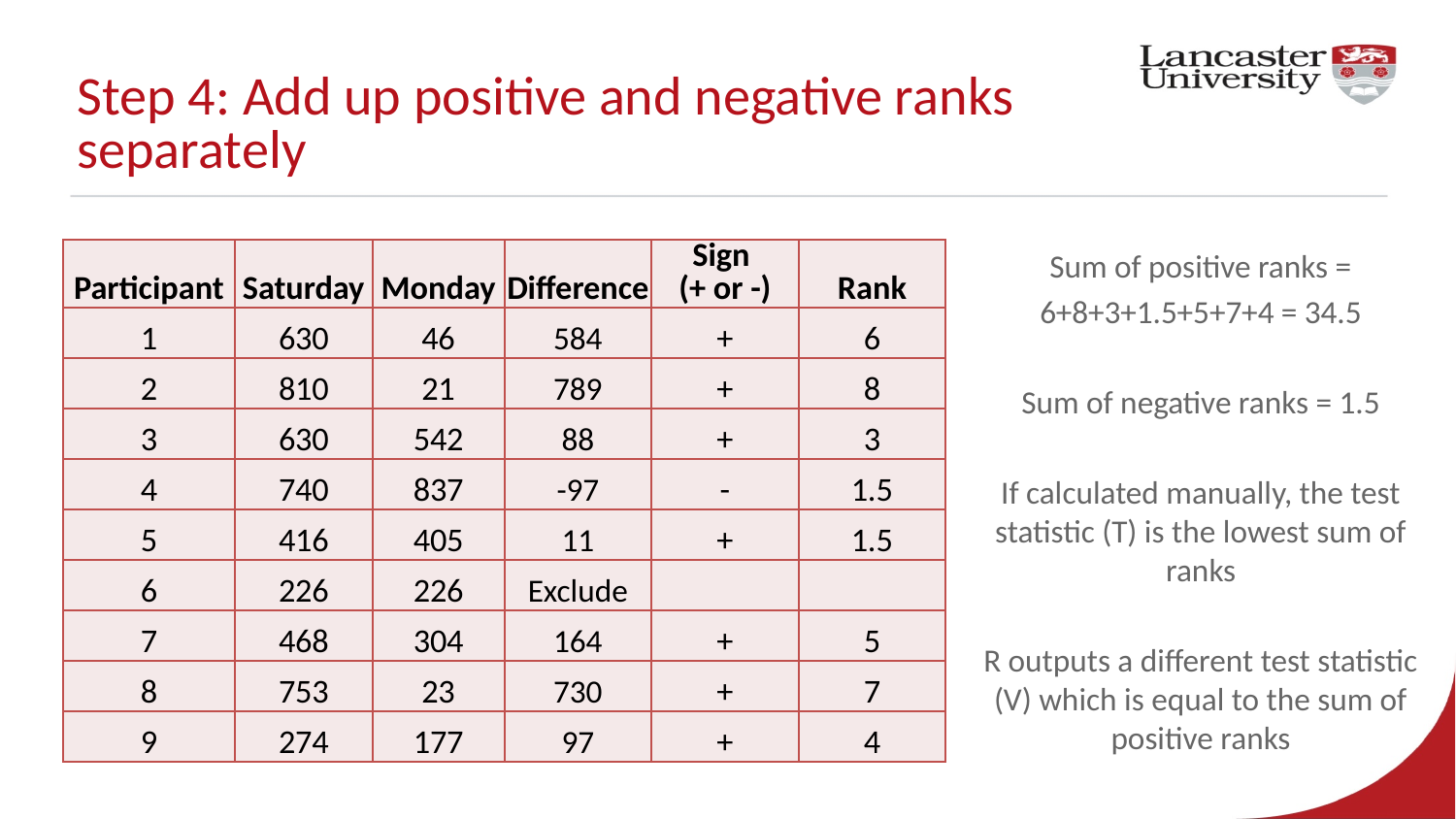

# Step 4: Add up positive and negative ranks separately
Sum of positive ranks =
6+8+3+1.5+5+7+4 = 34.5

Sum of negative ranks = 1.5

If calculated manually, the test statistic (T) is the lowest sum of ranks

R outputs a different test statistic (V) which is equal to the sum of positive ranks

| Participant | Saturday | Monday | Difference | Sign (+ or -) | Rank |
| --- | --- | --- | --- | --- | --- |
| 1 | 630 | 46 | 584 | + | 6 |
| 2 | 810 | 21 | 789 | + | 8 |
| 3 | 630 | 542 | 88 | + | 3 |
| 4 | 740 | 837 | -97 | - | 1.5 |
| 5 | 416 | 405 | 11 | + | 1.5 |
| 6 | 226 | 226 | Exclude |  |  |
| 7 | 468 | 304 | 164 | + | 5 |
| 8 | 753 | 23 | 730 | + | 7 |
| 9 | 274 | 177 | 97 | + | 4 |